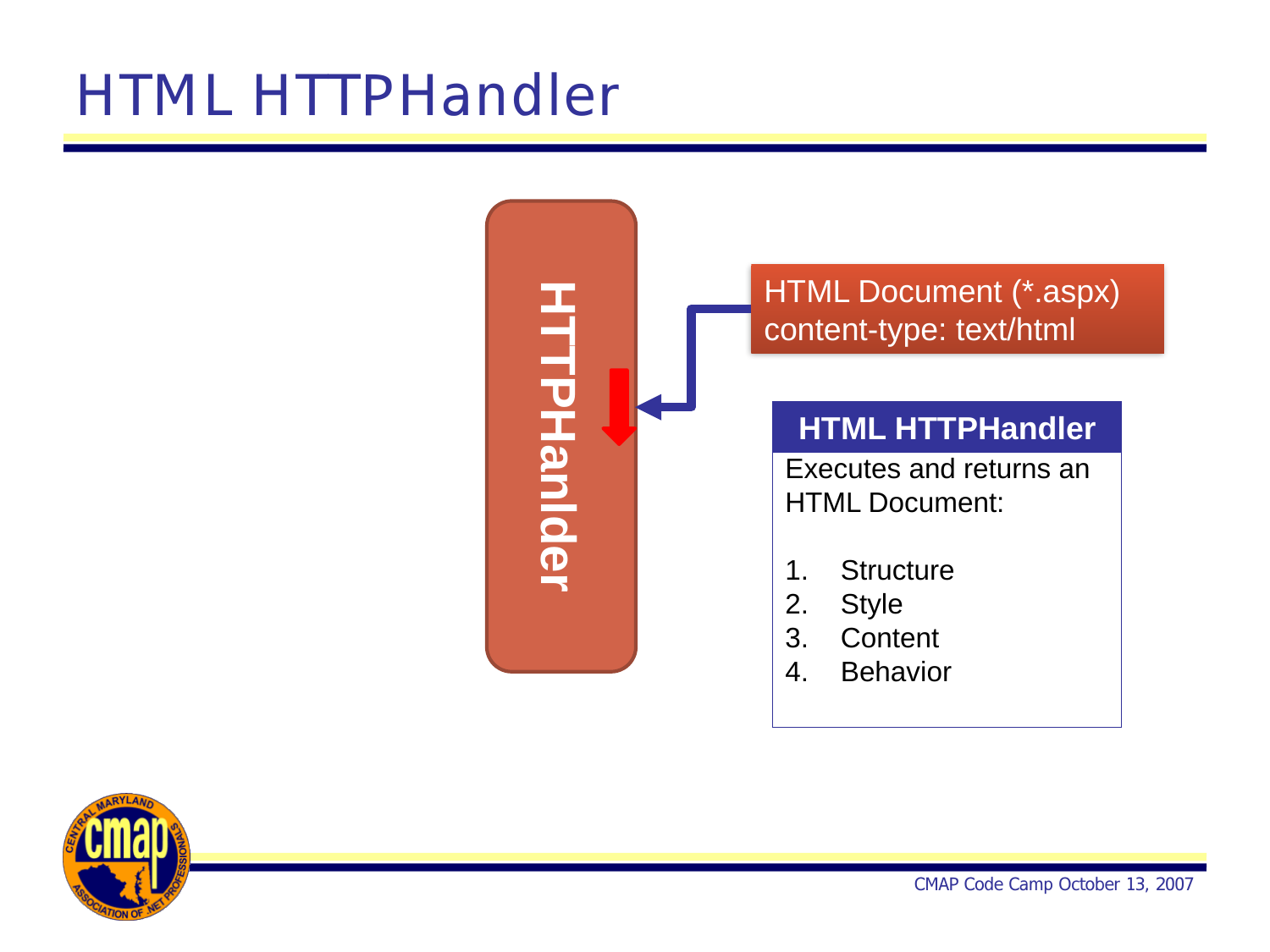

# HTML HTTPHandler
HTTPHanlder
HTML Document (*.aspx)
content-type: text/html

HTML HTTPHandler
Executes and returns an HTML Document:
 Structure
 Style
 Content
 Behavior
CMAP Code Camp October 13, 2007